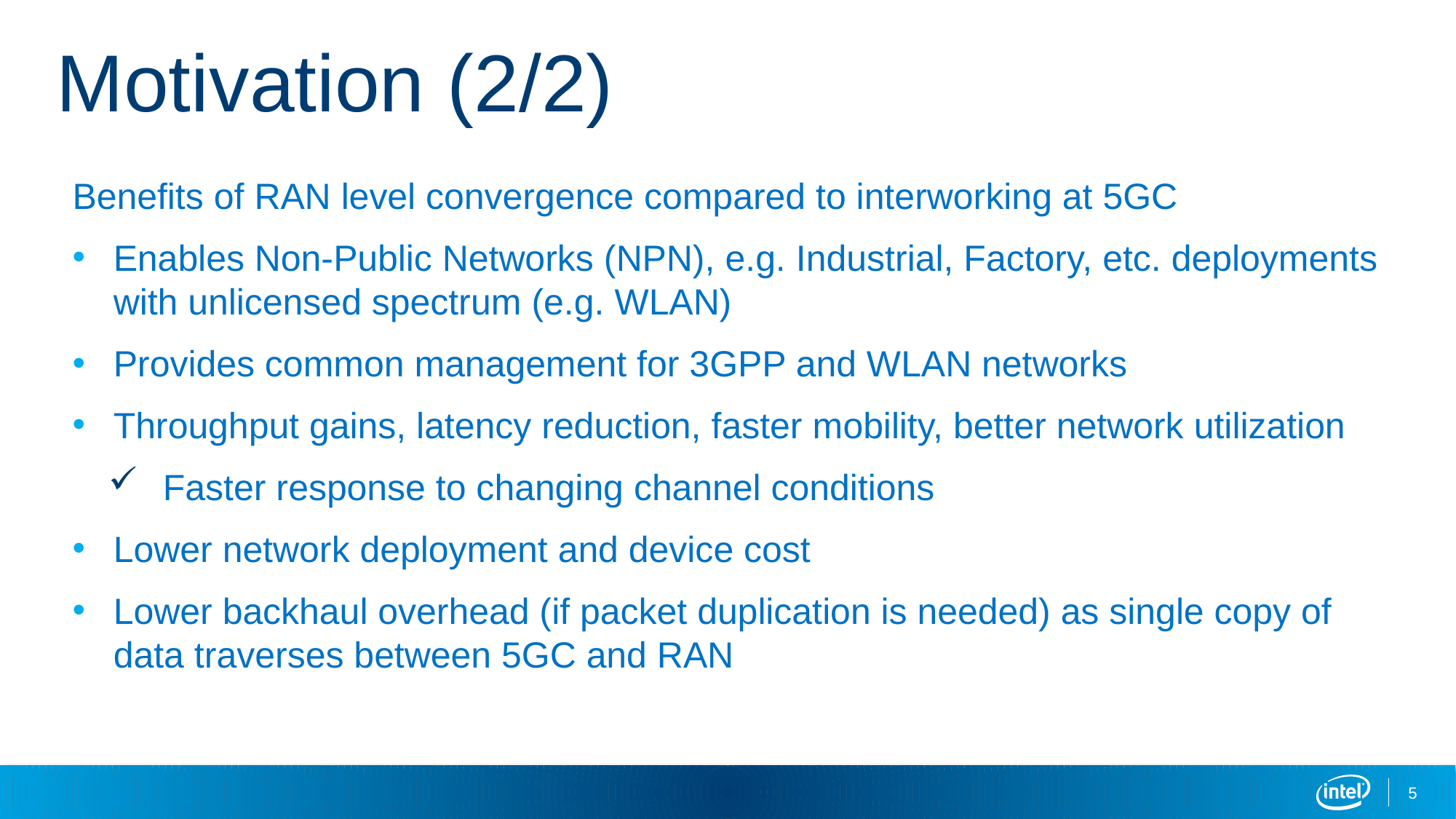

# Motivation (2/2)
Benefits of RAN level convergence compared to interworking at 5GC
Enables Non-Public Networks (NPN), e.g. Industrial, Factory, etc. deployments with unlicensed spectrum (e.g. WLAN)
Provides common management for 3GPP and WLAN networks
Throughput gains, latency reduction, faster mobility, better network utilization
Faster response to changing channel conditions
Lower network deployment and device cost
Lower backhaul overhead (if packet duplication is needed) as single copy of data traverses between 5GC and RAN

5